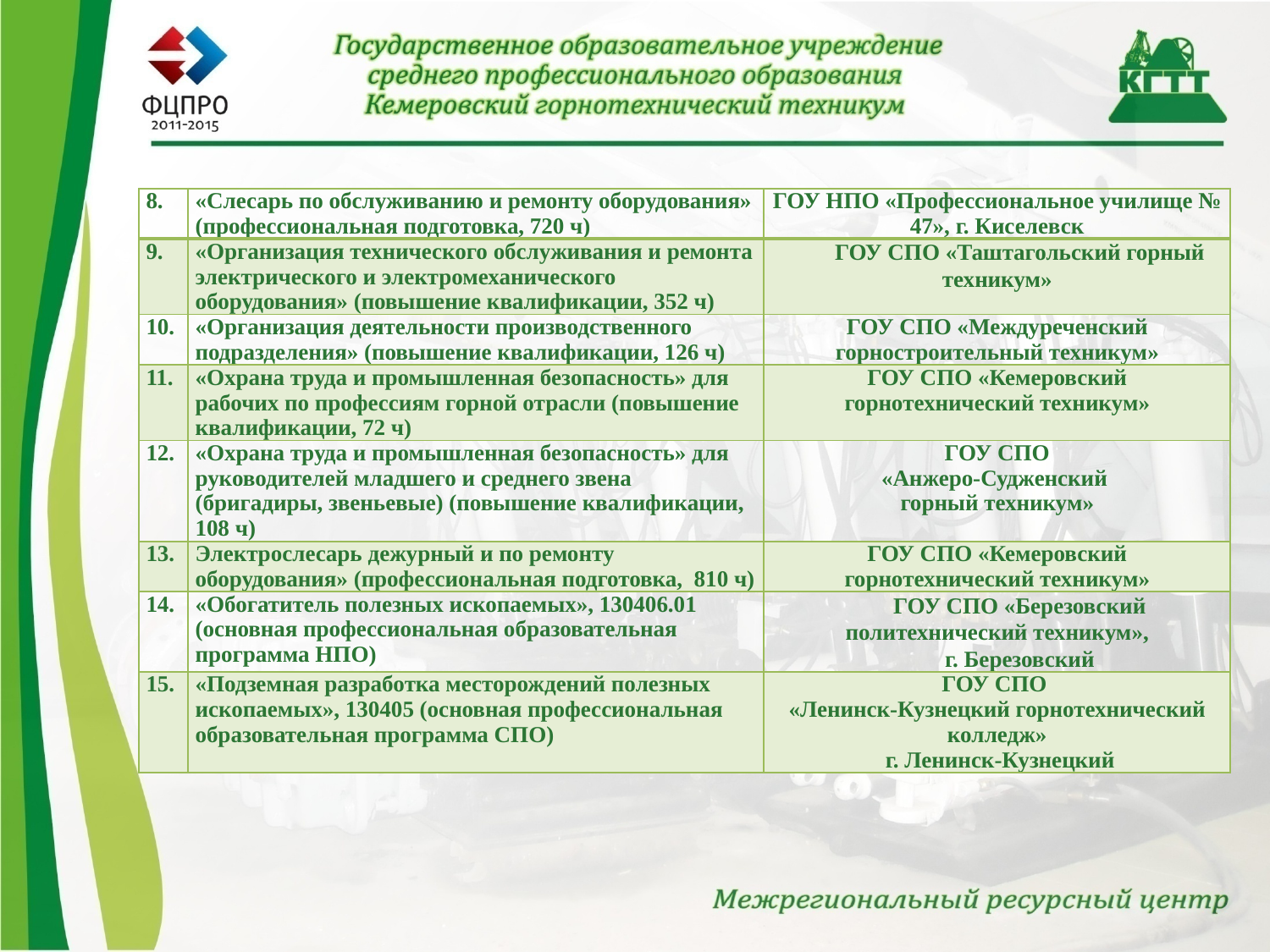

| 8. | «Слесарь по обслуживанию и ремонту оборудования» (профессиональная подготовка, 720 ч) | ГОУ НПО «Профессиональное училище № 47», г. Киселевск |
| --- | --- | --- |
| 9. | «Организация технического обслуживания и ремонта электрического и электромеханического оборудования» (повышение квалификации, 352 ч) | ГОУ СПО «Таштагольский горный техникум» |
| 10. | «Организация деятельности производственного подразделения» (повышение квалификации, 126 ч) | ГОУ СПО «Междуреченский горностроительный техникум» |
| 11. | «Охрана труда и промышленная безопасность» для рабочих по профессиям горной отрасли (повышение квалификации, 72 ч) | ГОУ СПО «Кемеровский горнотехнический техникум» |
| 12. | «Охрана труда и промышленная безопасность» для руководителей младшего и среднего звена (бригадиры, звеньевые) (повышение квалификации, 108 ч) | ГОУ СПО «Анжеро-Судженский горный техникум» |
| 13. | Электрослесарь дежурный и по ремонту оборудования» (профессиональная подготовка, 810 ч) | ГОУ СПО «Кемеровский горнотехнический техникум» |
| 14. | «Обогатитель полезных ископаемых», 130406.01 (основная профессиональная образовательная программа НПО) | ГОУ СПО «Березовский политехнический техникум», г. Березовский |
| 15. | «Подземная разработка месторождений полезных ископаемых», 130405 (основная профессиональная образовательная программа СПО) | ГОУ СПО «Ленинск-Кузнецкий горнотехнический колледж» г. Ленинск-Кузнецкий |